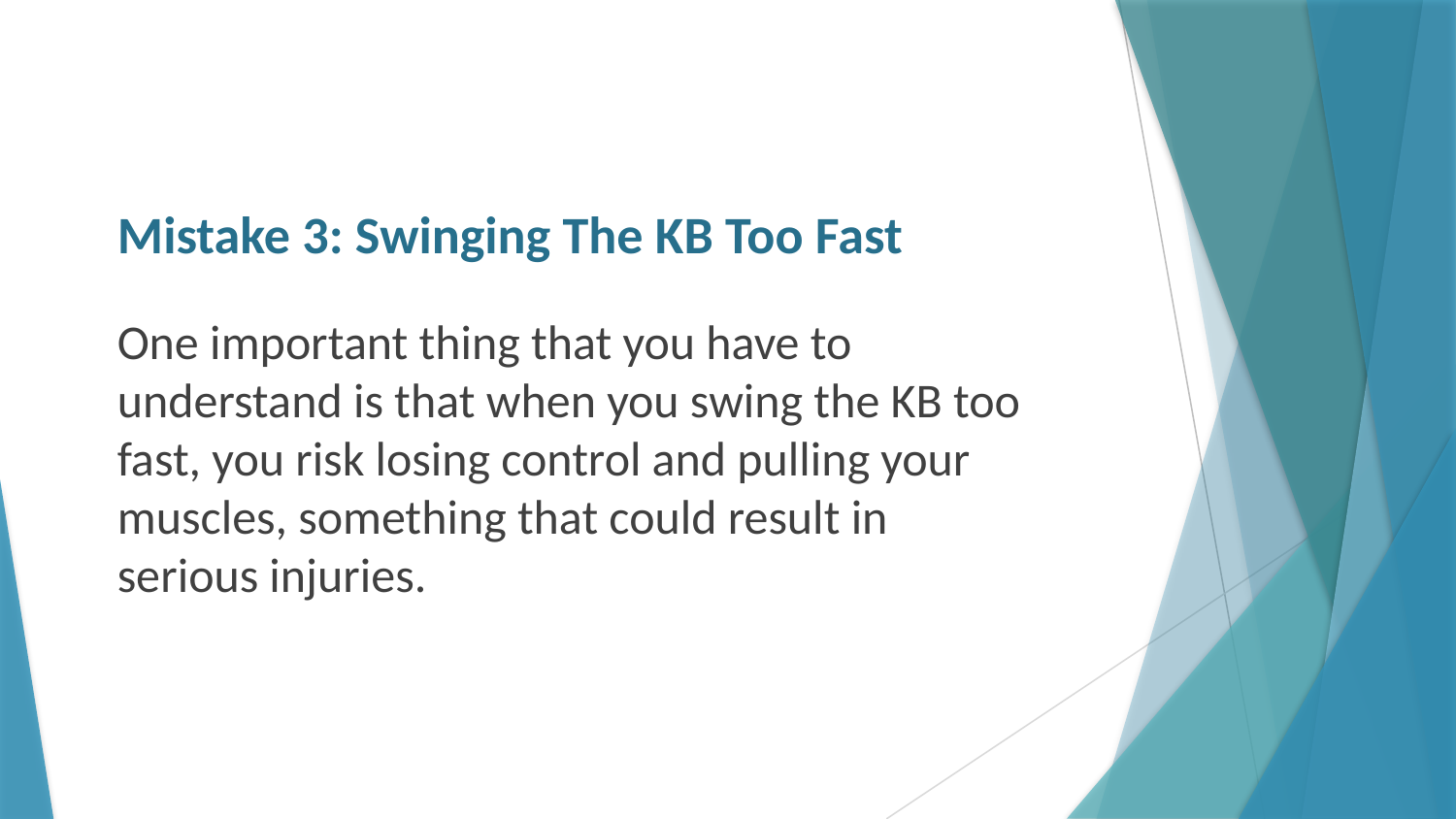

# Mistake 3: Swinging The KB Too Fast
One important thing that you have to understand is that when you swing the KB too fast, you risk losing control and pulling your muscles, something that could result in serious injuries.